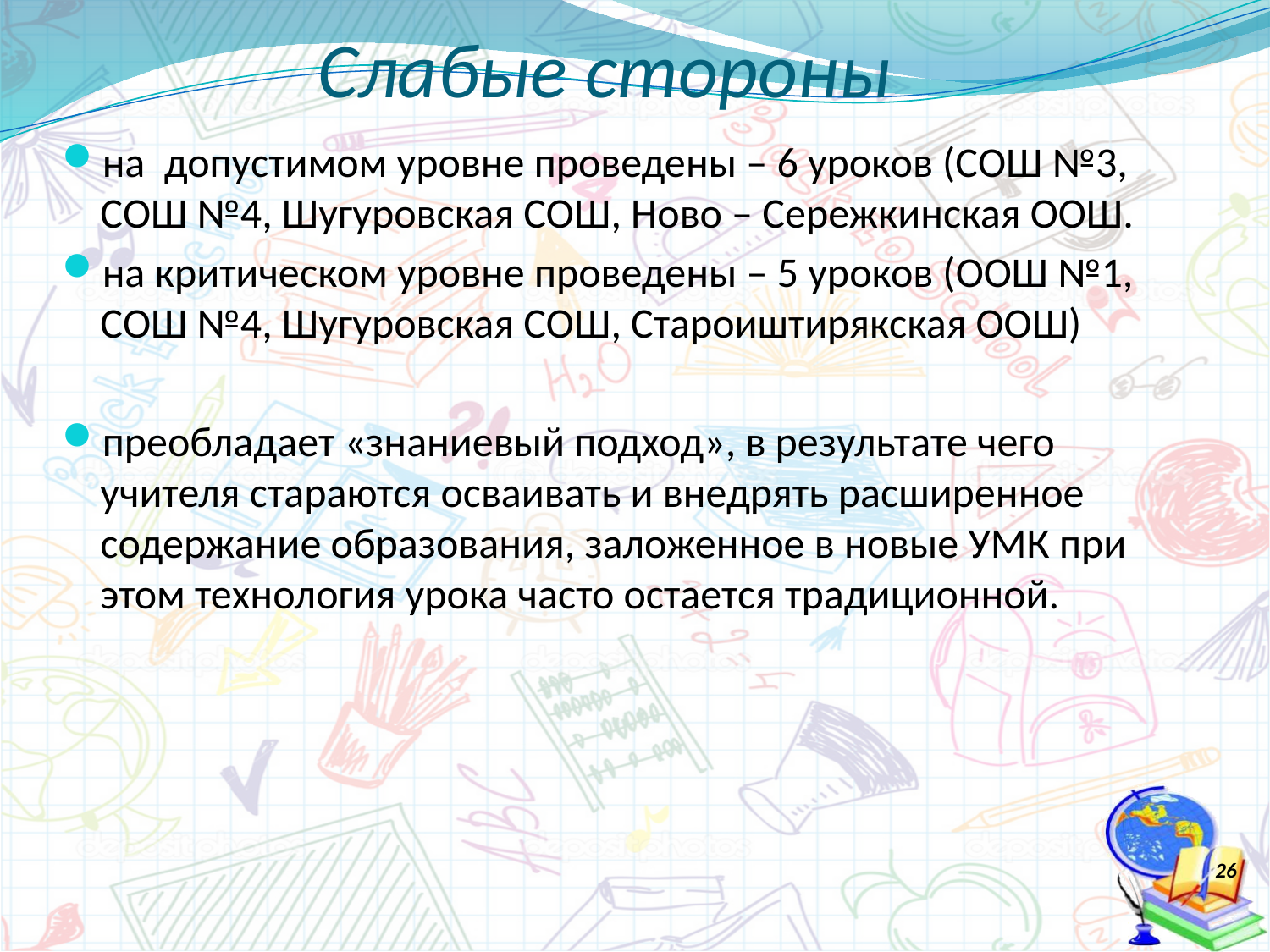

# Слабые стороны
на  допустимом уровне проведены – 6 уроков (СОШ №3, СОШ №4, Шугуровская СОШ, Ново – Сережкинская ООШ.
на критическом уровне проведены – 5 уроков (ООШ №1, СОШ №4, Шугуровская СОШ, Староиштирякская ООШ)

преобладает «знаниевый подход», в результате чего учителя стараются осваивать и внедрять расширенное содержание образования, заложенное в новые УМК при этом технология урока часто остается традиционной.

26